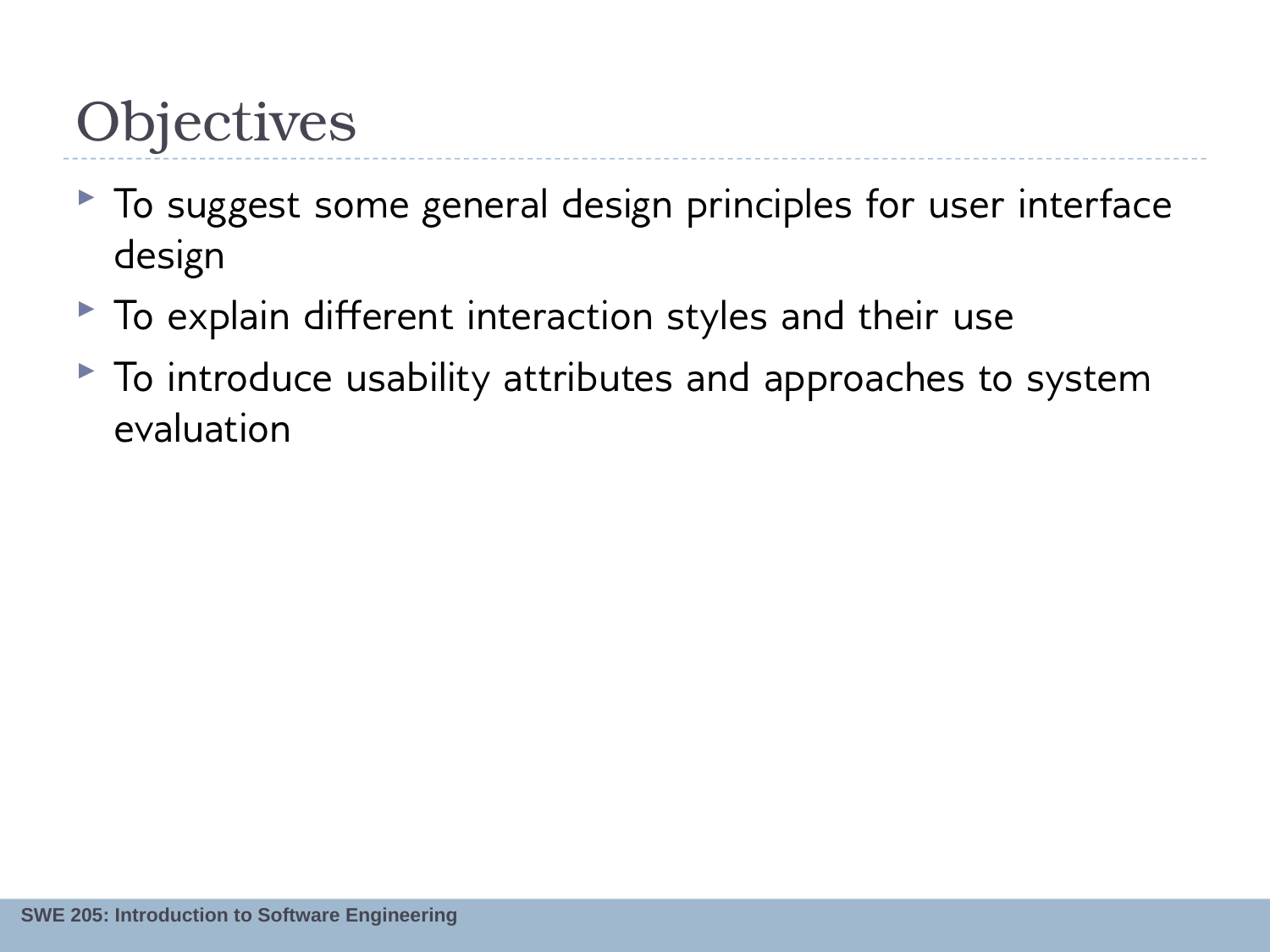

# Objectives
To suggest some general design principles for user interface design
To explain different interaction styles and their use
To introduce usability attributes and approaches to system evaluation